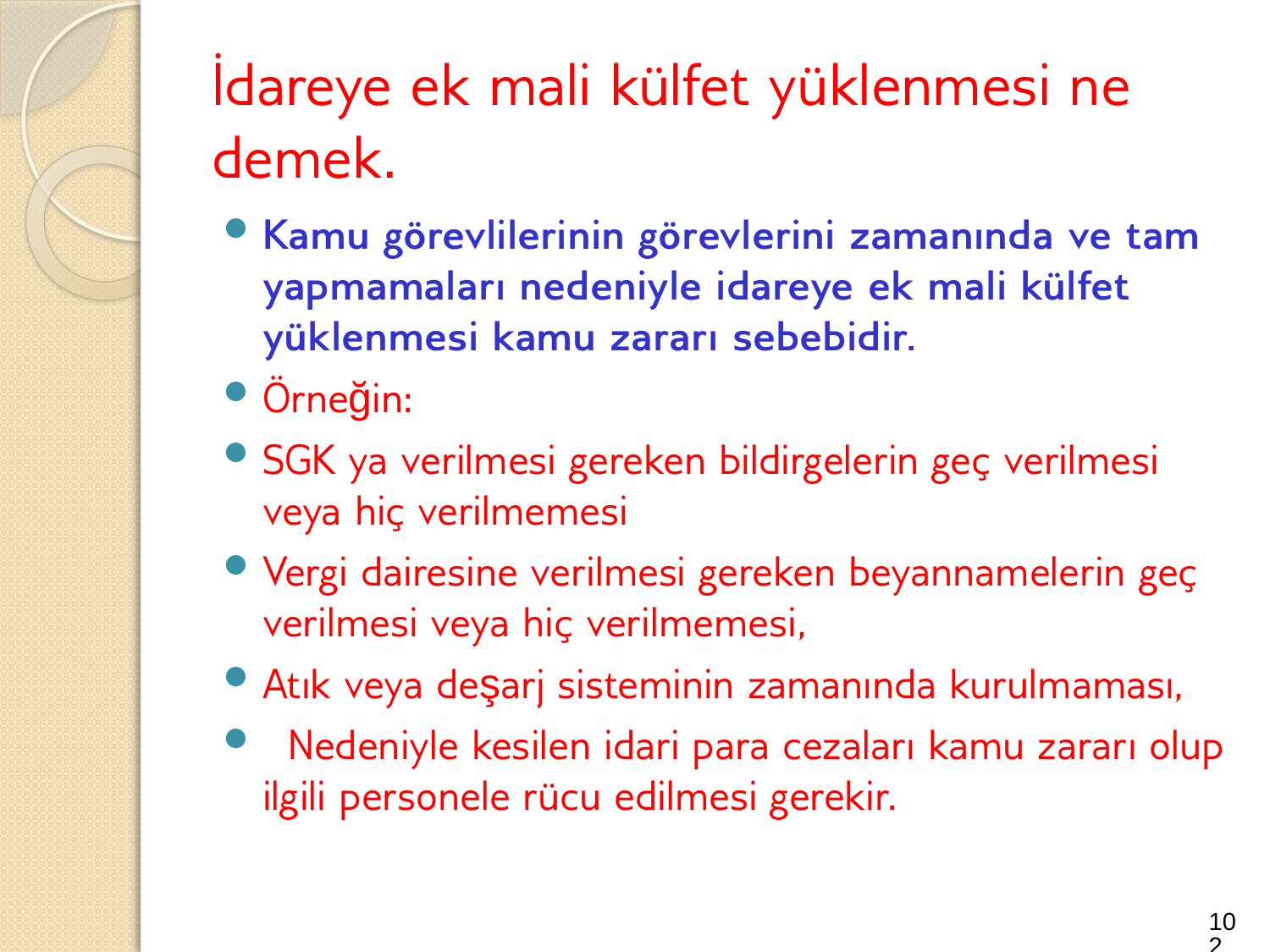

# İdareye ek mali külfet yüklenmesi ne demek.
Kamu görevlilerinin görevlerini zamanında ve tam yapmamaları nedeniyle idareye ek mali külfet yüklenmesi kamu zararı sebebidir.
Örneğin:
SGK ya verilmesi gereken bildirgelerin geç verilmesi veya hiç verilmemesi
Vergi dairesine verilmesi gereken beyannamelerin geç verilmesi veya hiç verilmemesi,
Atık veya deşarj sisteminin zamanında kurulmaması,
  Nedeniyle kesilen idari para cezaları kamu zararı olup ilgili personele rücu edilmesi gerekir.

102